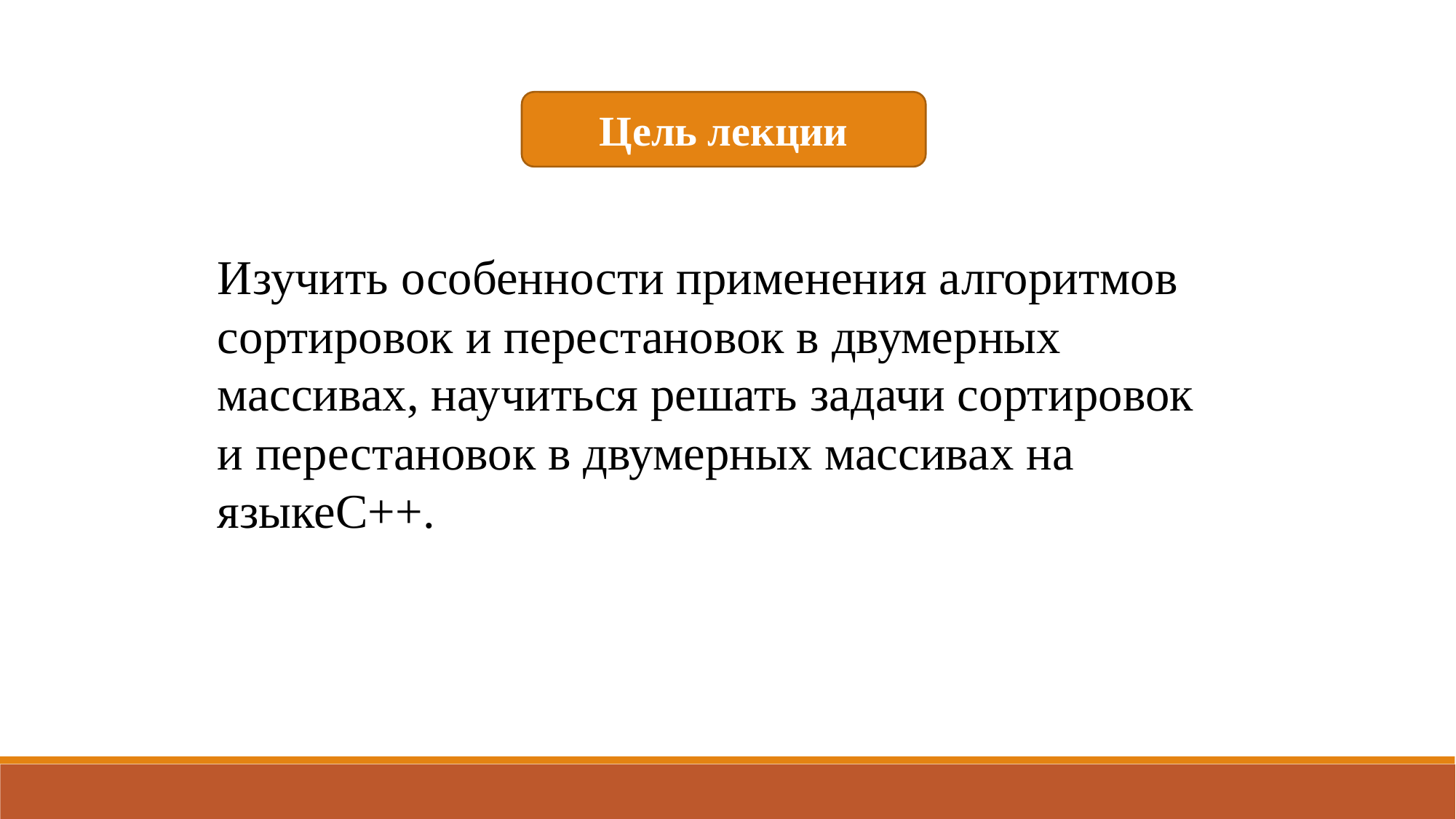

Цель лекции
Изучить особенности применения алгоритмов сортировок и перестановок в двумерных массивах, научиться решать задачи сортировок и перестановок в двумерных массивах на языкеC++.